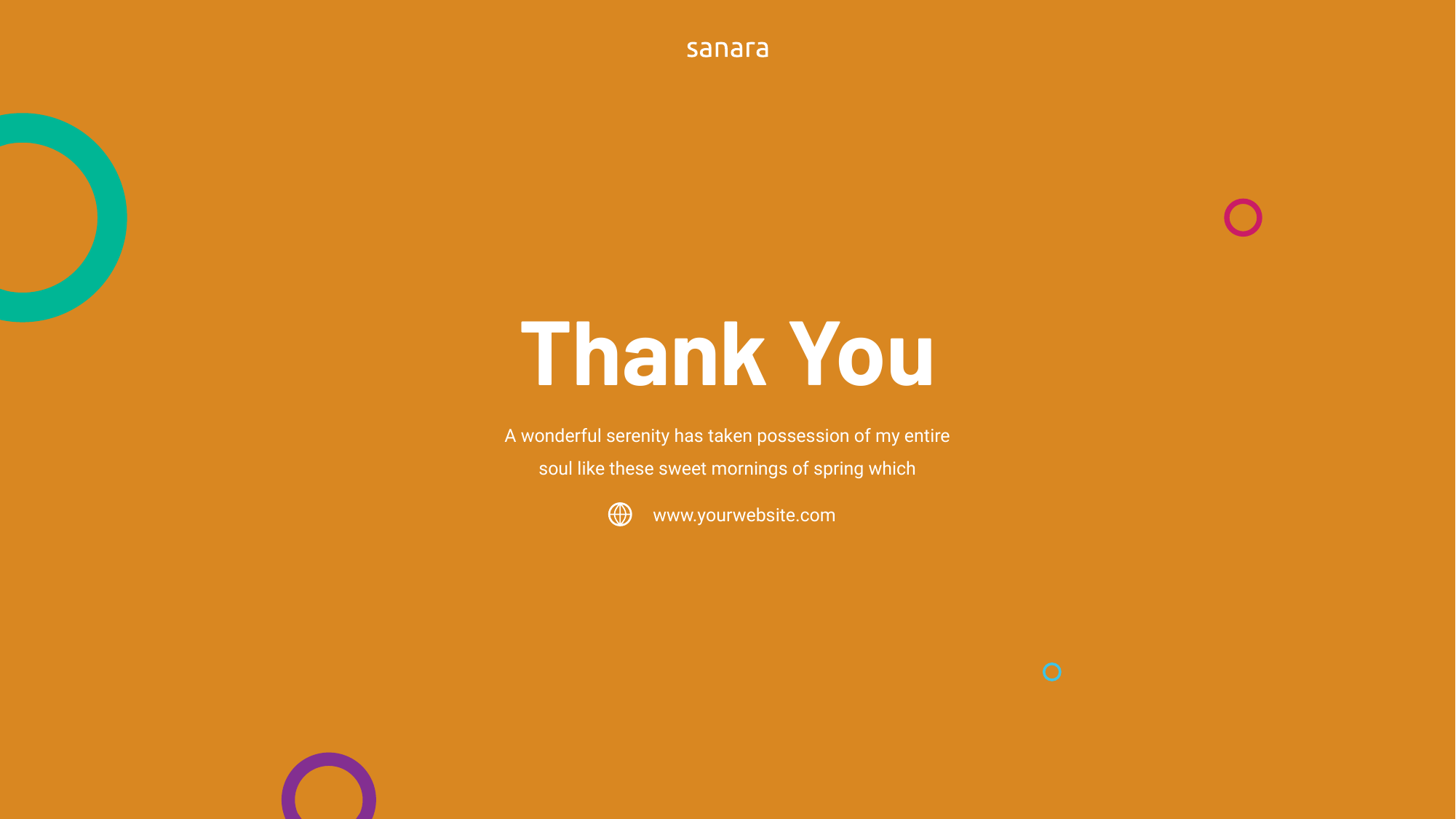

# Thank You
A wonderful serenity has taken possession of my entire soul like these sweet mornings of spring which
www.yourwebsite.com